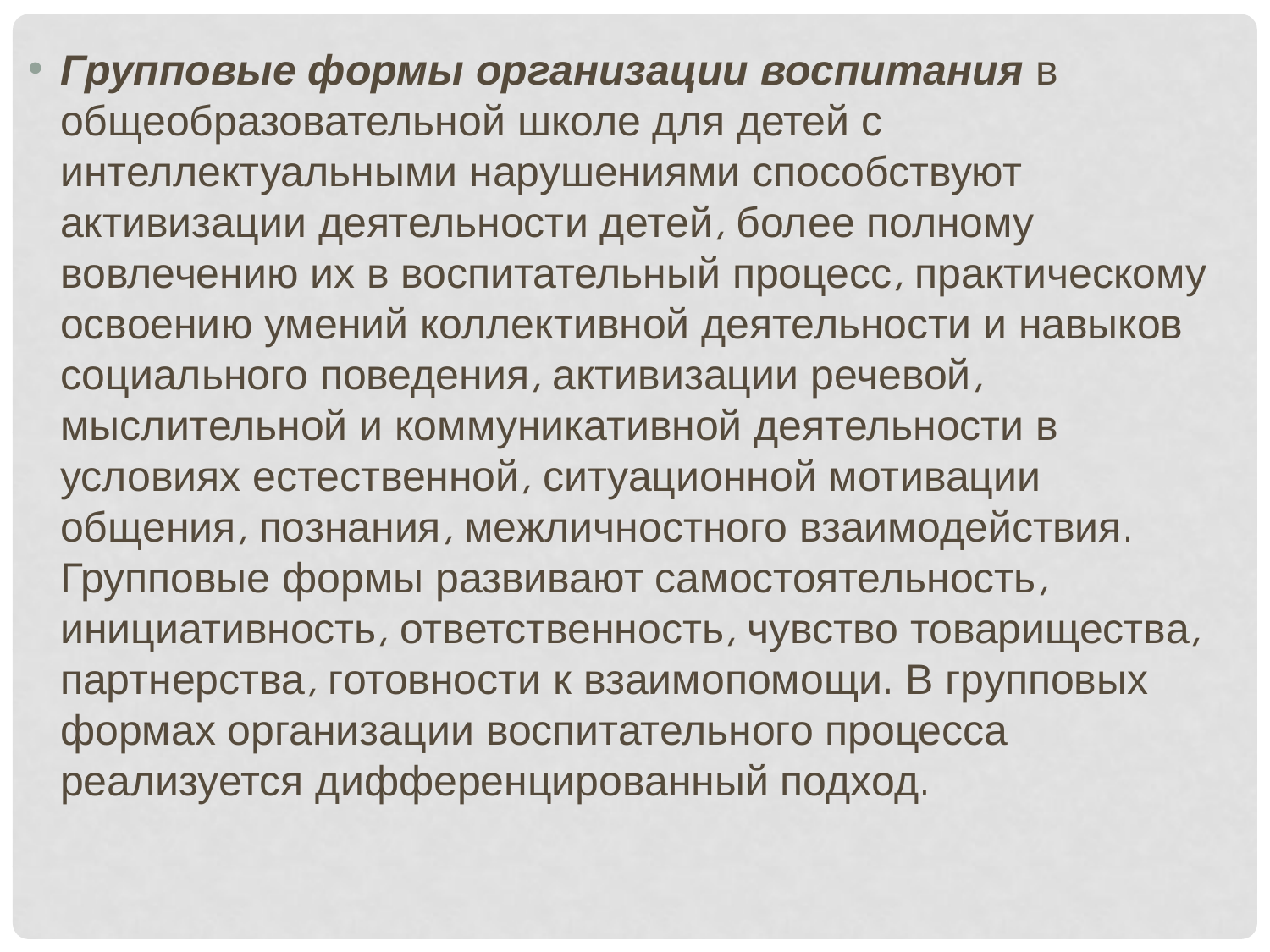

Групповые формы организации воспитания в общеобразовательной школе для детей с интеллектуальными нарушениями способствуют активизации деятельности детей, более полному вовлечению их в воспитательный процесс, практическому освоению умений коллективной деятельности и навыков социального поведения, активизации речевой, мыслительной и коммуникативной деятельности в условиях естественной, ситуационной мотивации общения, познания, межличностного взаимодействия. Групповые формы развивают самостоятельность, инициативность, ответственность, чувство товарищества, партнерства, готовности к взаимопомощи. В групповых формах организации воспитательного процесса реализуется дифференцированный подход.